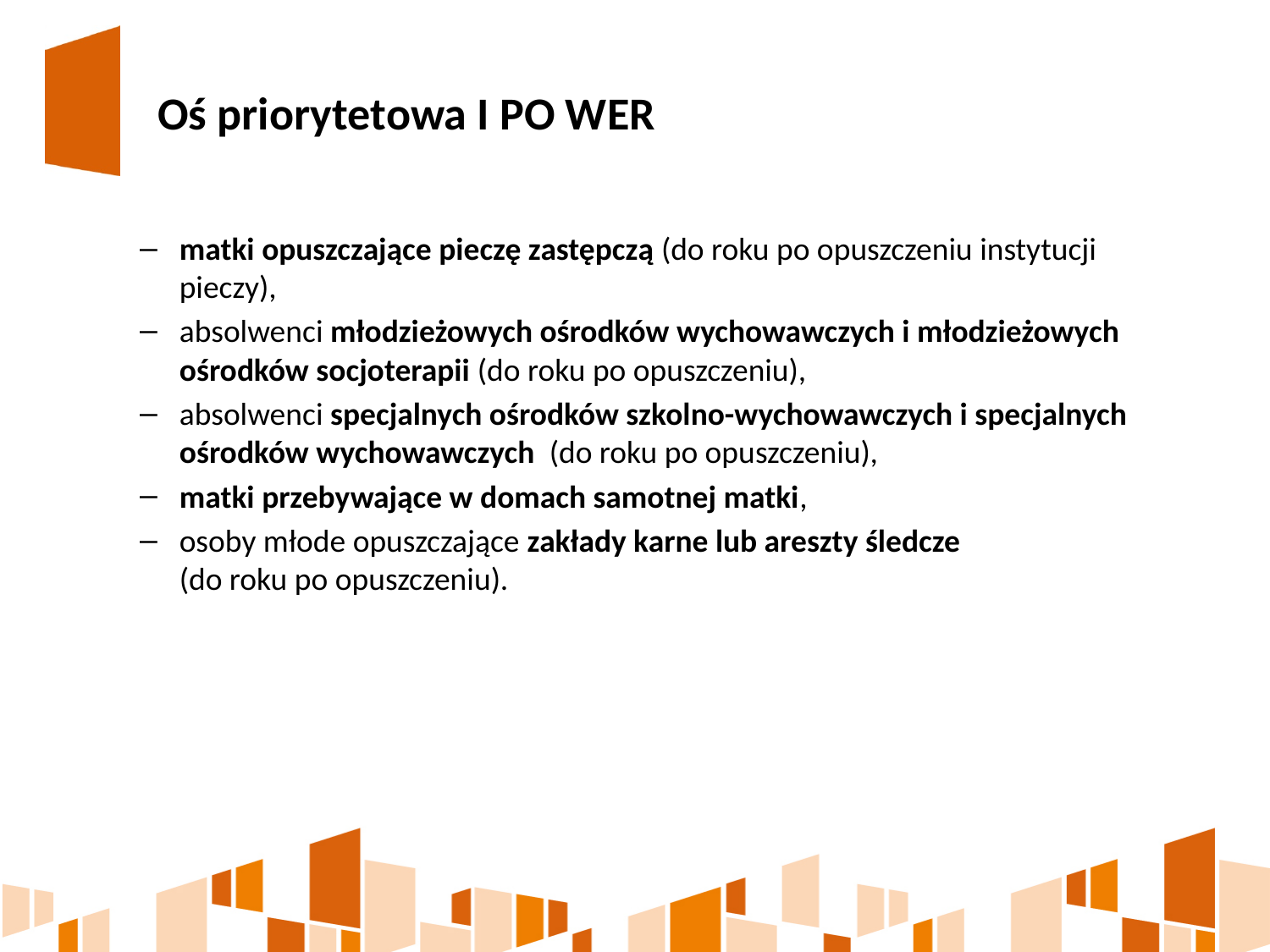

# Oś priorytetowa I PO WER
matki opuszczające pieczę zastępczą (do roku po opuszczeniu instytucji pieczy),
absolwenci młodzieżowych ośrodków wychowawczych i młodzieżowych ośrodków socjoterapii (do roku po opuszczeniu),
absolwenci specjalnych ośrodków szkolno-wychowawczych i specjalnych ośrodków wychowawczych  (do roku po opuszczeniu),
matki przebywające w domach samotnej matki,
osoby młode opuszczające zakłady karne lub areszty śledcze
(do roku po opuszczeniu).